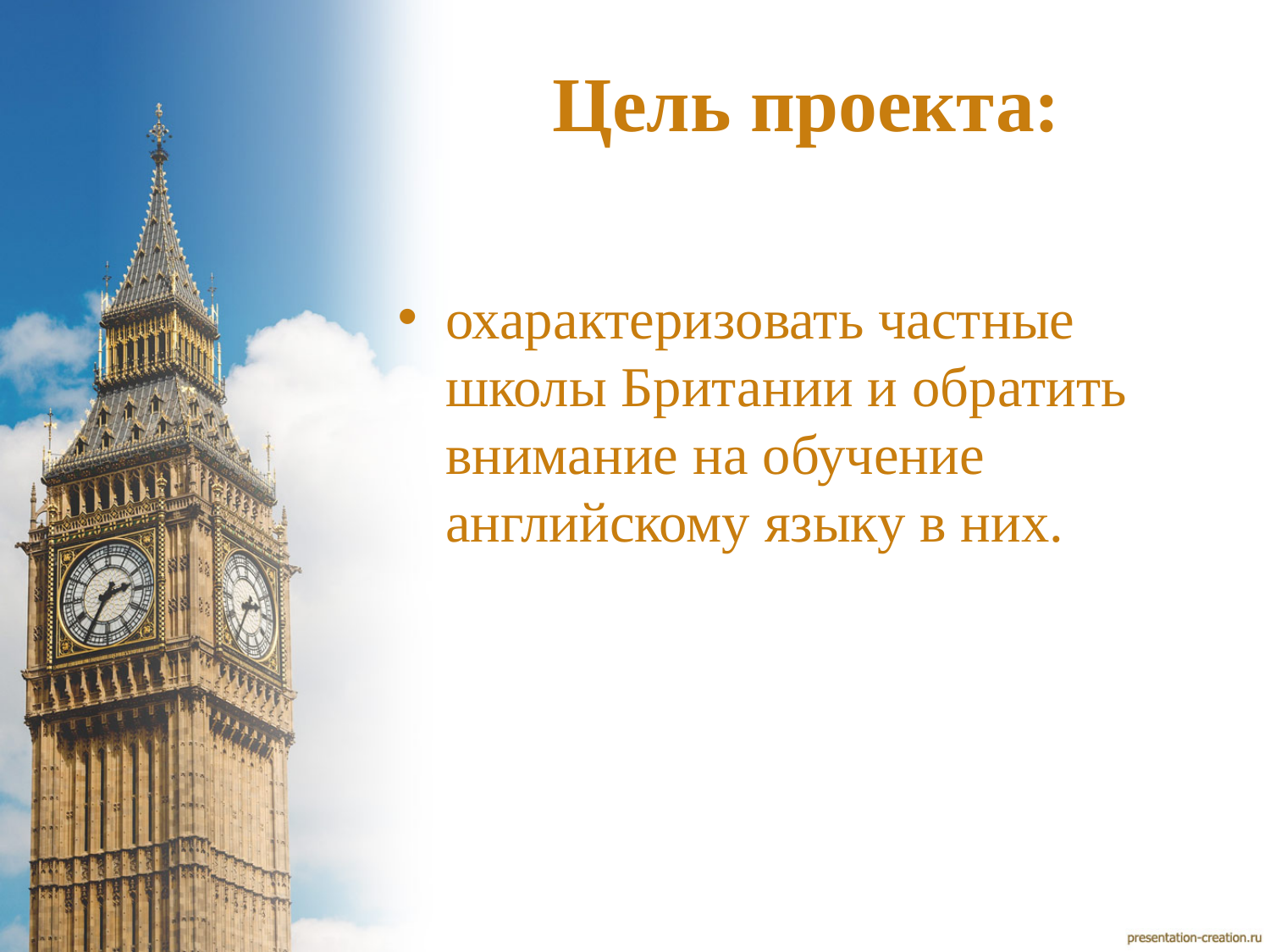

# Цель проекта:
охарактеризовать частные школы Британии и обратить внимание на обучение английскому языку в них.